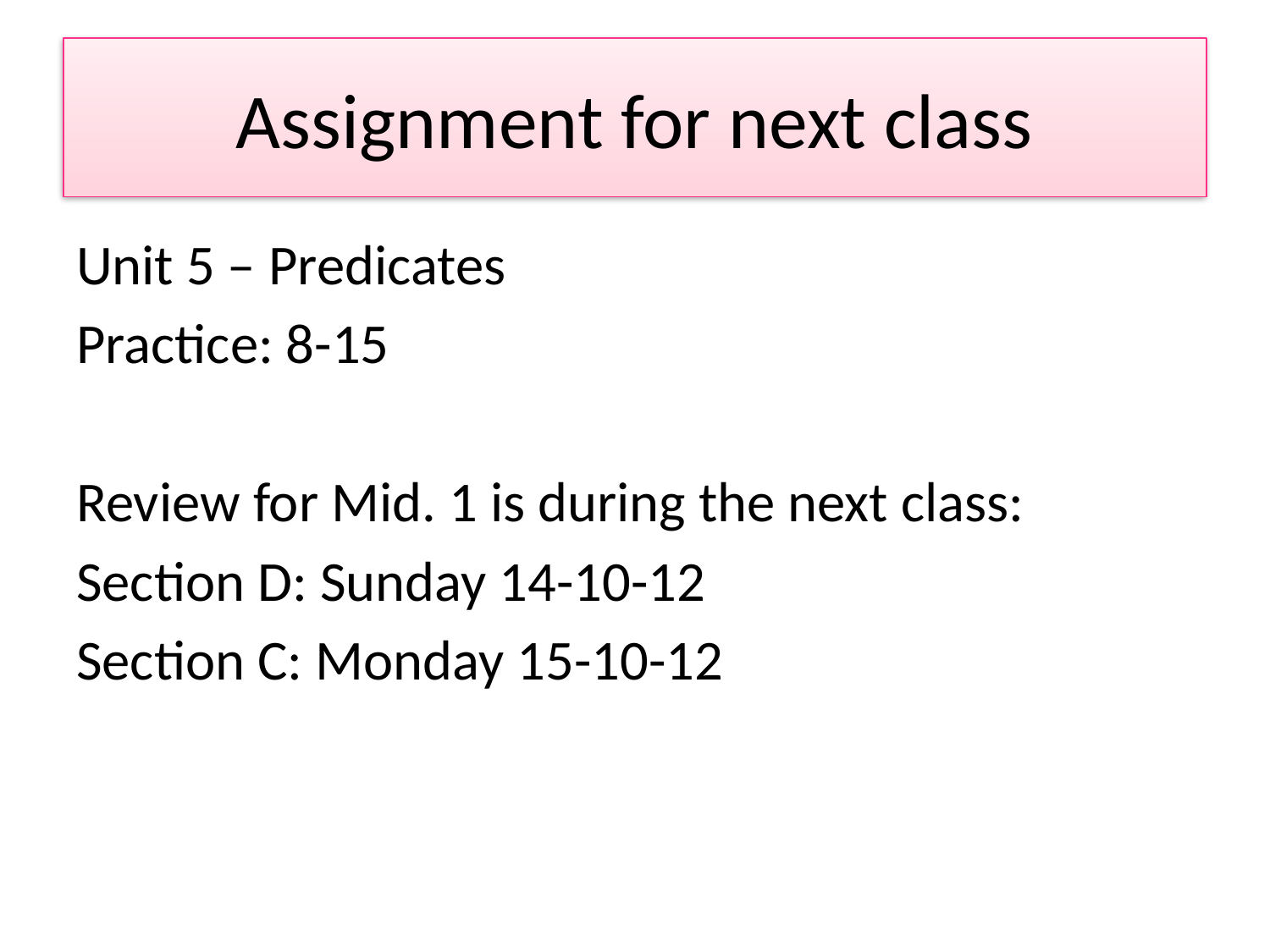

# Assignment for next class
Unit 5 – Predicates
Practice: 8-15

Review for Mid. 1 is during the next class:
Section D: Sunday 14-10-12
Section C: Monday 15-10-12